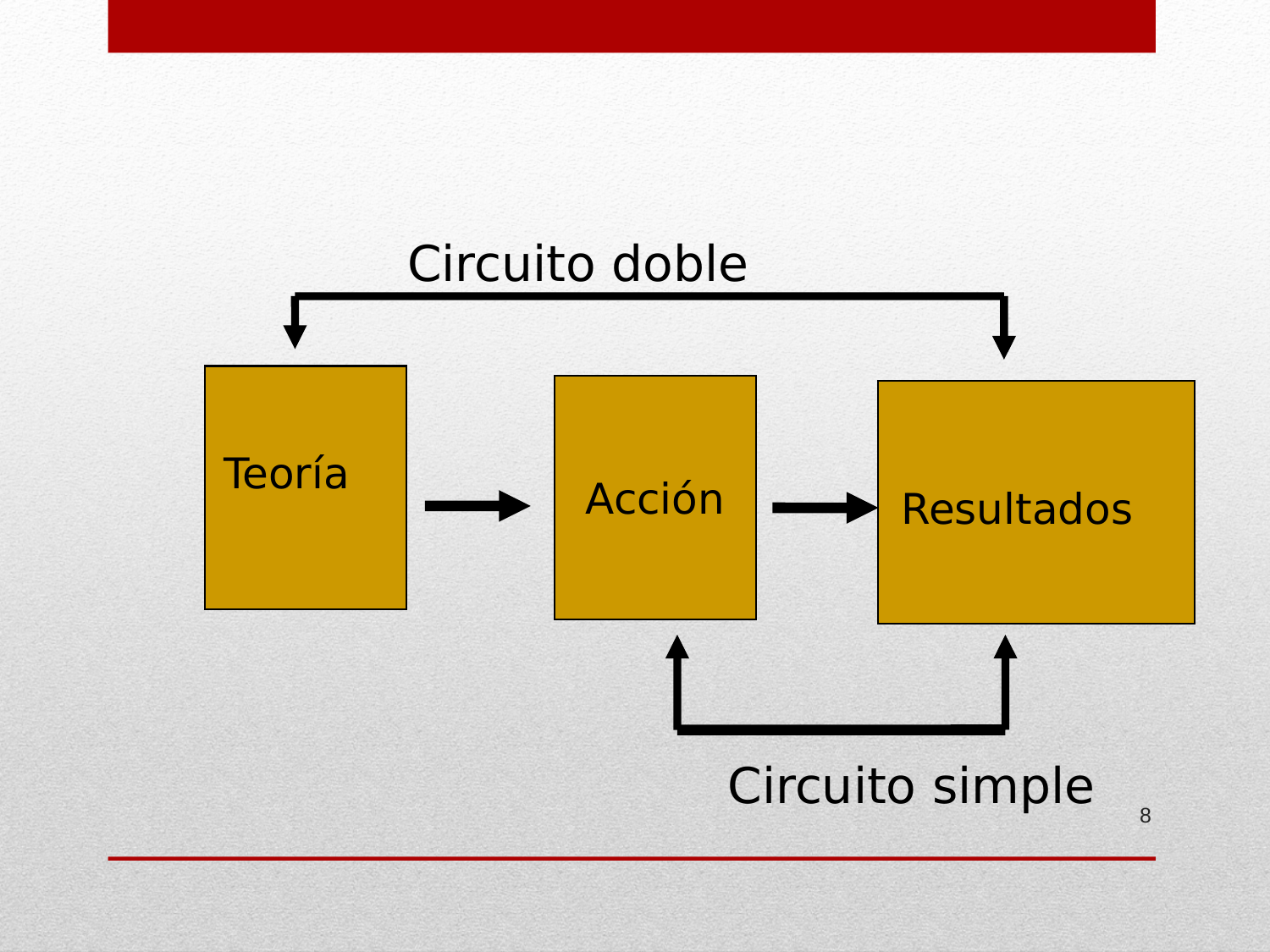

Circuito doble

Teoría
Acción

Resultados

Circuito simple
8